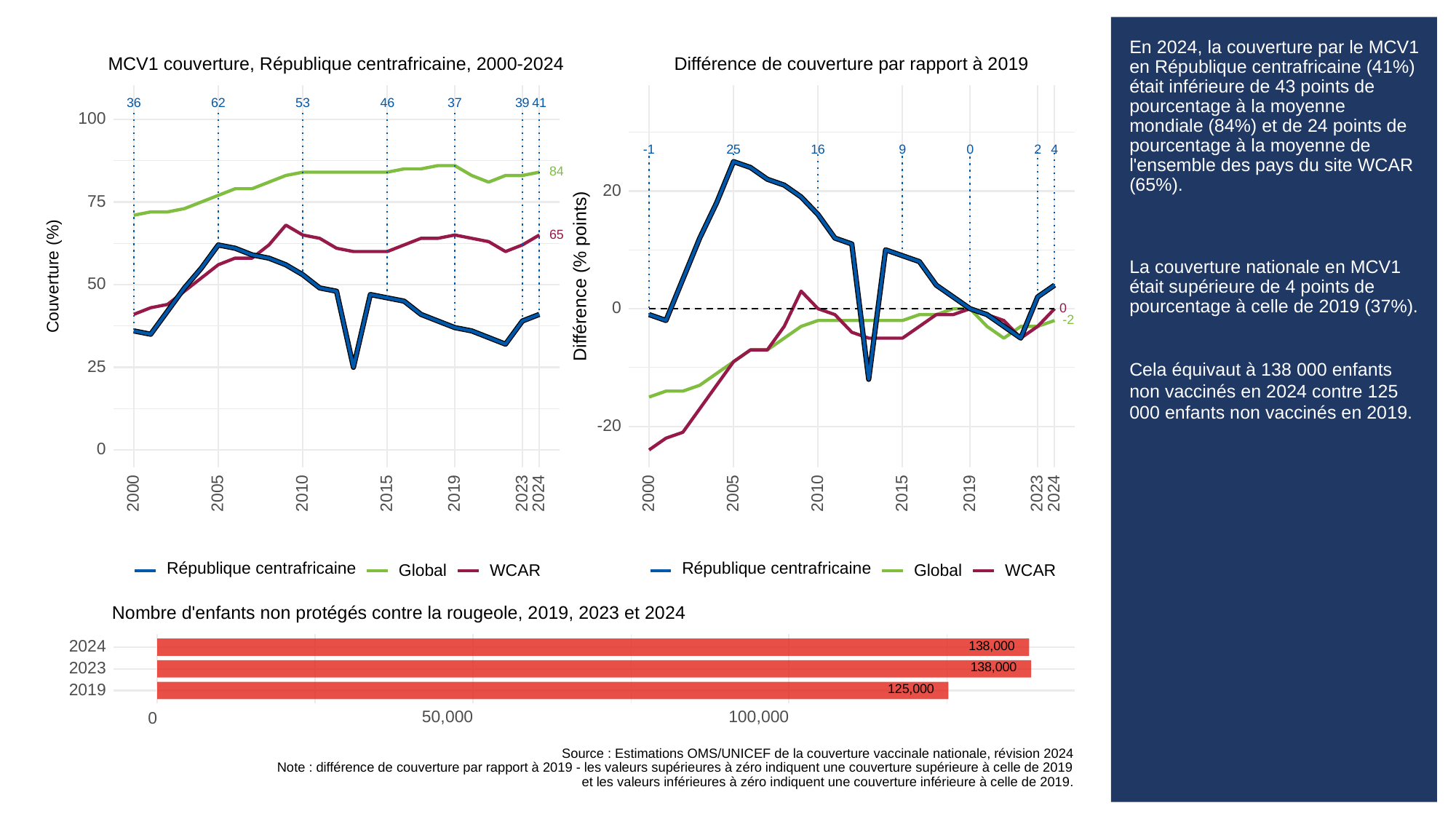

# En 2024, la couverture par le MCV1 en République centrafricaine (41%) était inférieure de 43 points de pourcentage à la moyenne mondiale (84%) et de 24 points de pourcentage à la moyenne de l'ensemble des pays du site WCAR (65%).

La couverture nationale en MCV1 était supérieure de 4 points de pourcentage à celle de 2019 (37%).

Cela équivaut à 138 000 enfants non vaccinés en 2024 contre 125 000 enfants non vaccinés en 2019.

MCV1 couverture, République centrafricaine, 2000-2024
Différence de couverture par rapport à 2019

36
53
37
39
62
46
41

100

25
16
9
0
-1
2
4

84
20

75

65

Différence (% points)
Couverture (%)
50

0
0

-2

25

-20

0

2023
2023
2000
2005
2010
2015
2019
2024
2000
2005
2010
2015
2019
2024
République centrafricaine
République centrafricaine
Global
WCAR
Global
WCAR

Nombre d'enfants non protégés contre la rougeole, 2019, 2023 et 2024

138,000
2024

138,000
2023

125,000
2019

50,000
100,000
0
Source : Estimations OMS/UNICEF de la couverture vaccinale nationale, révision 2024
Note : différence de couverture par rapport à 2019 - les valeurs supérieures à zéro indiquent une couverture supérieure à celle de 2019
et les valeurs inférieures à zéro indiquent une couverture inférieure à celle de 2019.